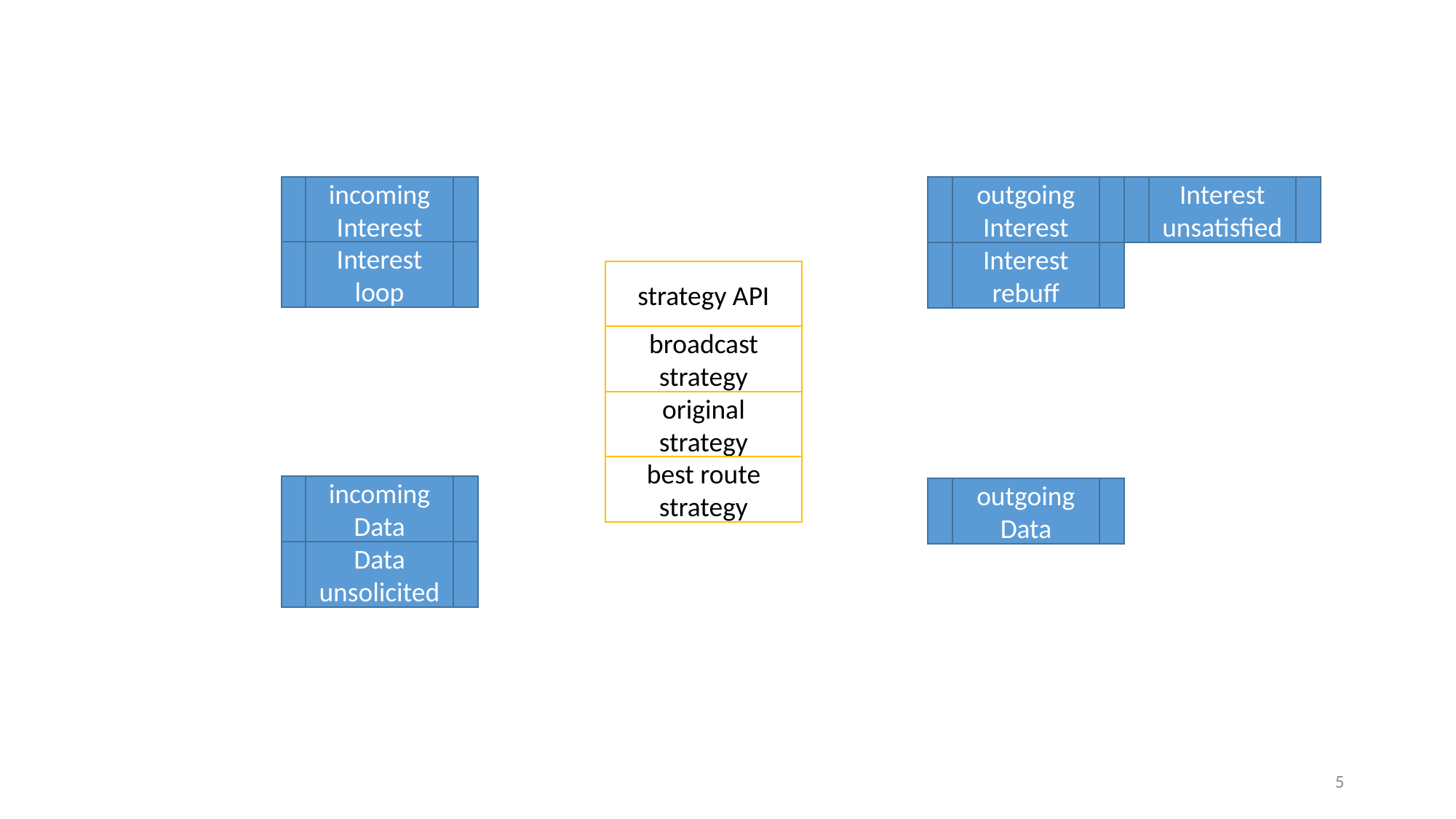

incoming Interest
outgoing Interest
Interest unsatisfied
Interest loop
Interest rebuff
strategy API
broadcast strategy
original strategy
best route strategy
incoming Data
outgoing Data
Data unsolicited
5